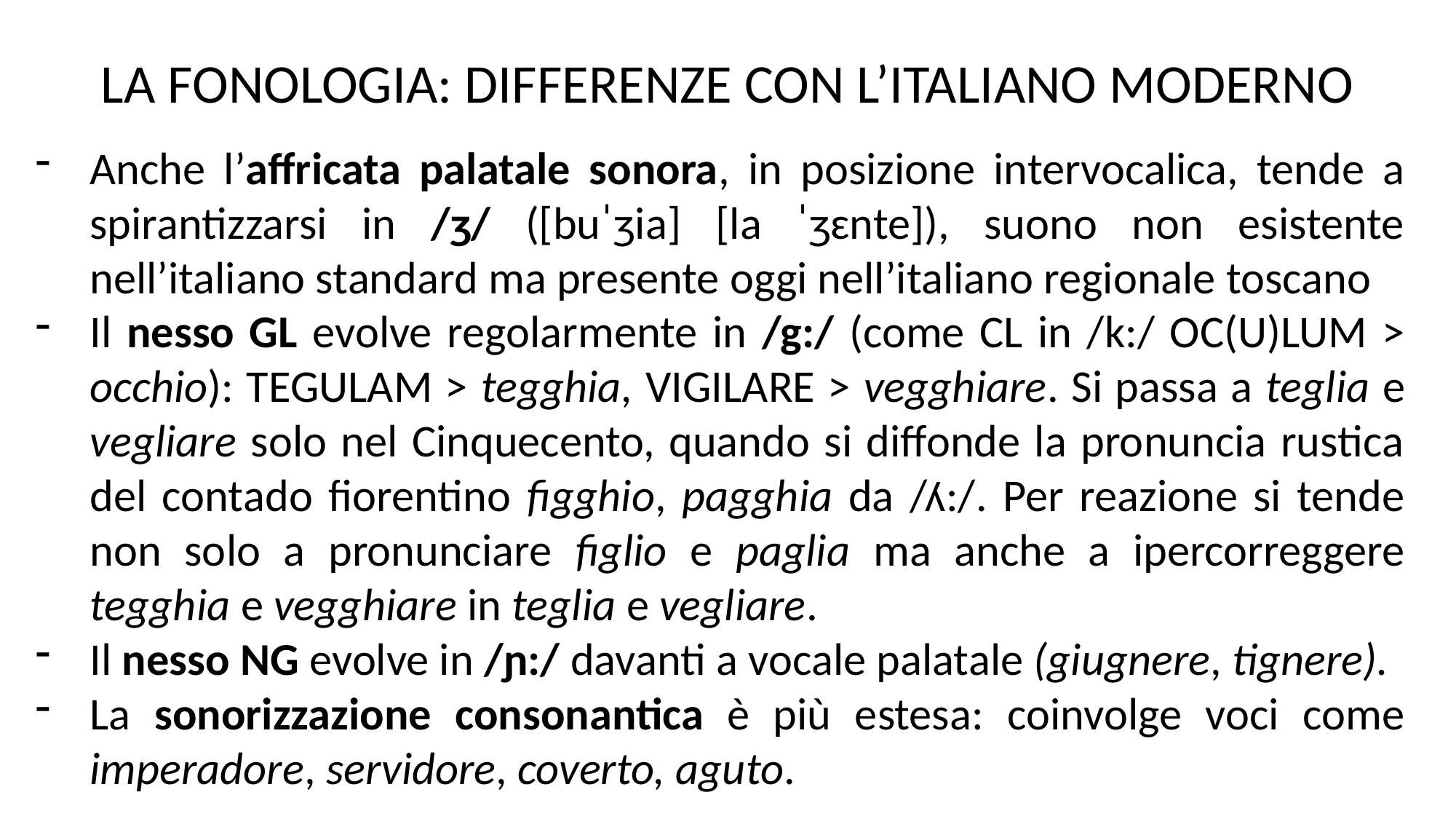

LA FONOLOGIA: DIFFERENZE CON L’ITALIANO MODERNO
Anche l’affricata palatale sonora, in posizione intervocalica, tende a spirantizzarsi in /ʒ/ ([buˈʒia] [la ˈʒɛnte]), suono non esistente nell’italiano standard ma presente oggi nell’italiano regionale toscano
Il nesso GL evolve regolarmente in /g:/ (come CL in /k:/ OC(U)LUM > occhio): TEGULAM > tegghia, VIGILARE > vegghiare. Si passa a teglia e vegliare solo nel Cinquecento, quando si diffonde la pronuncia rustica del contado fiorentino figghio, pagghia da /ʎ:/. Per reazione si tende non solo a pronunciare figlio e paglia ma anche a ipercorreggere tegghia e vegghiare in teglia e vegliare.
Il nesso NG evolve in /ɲ:/ davanti a vocale palatale (giugnere, tignere).
La sonorizzazione consonantica è più estesa: coinvolge voci come imperadore, servidore, coverto, aguto.